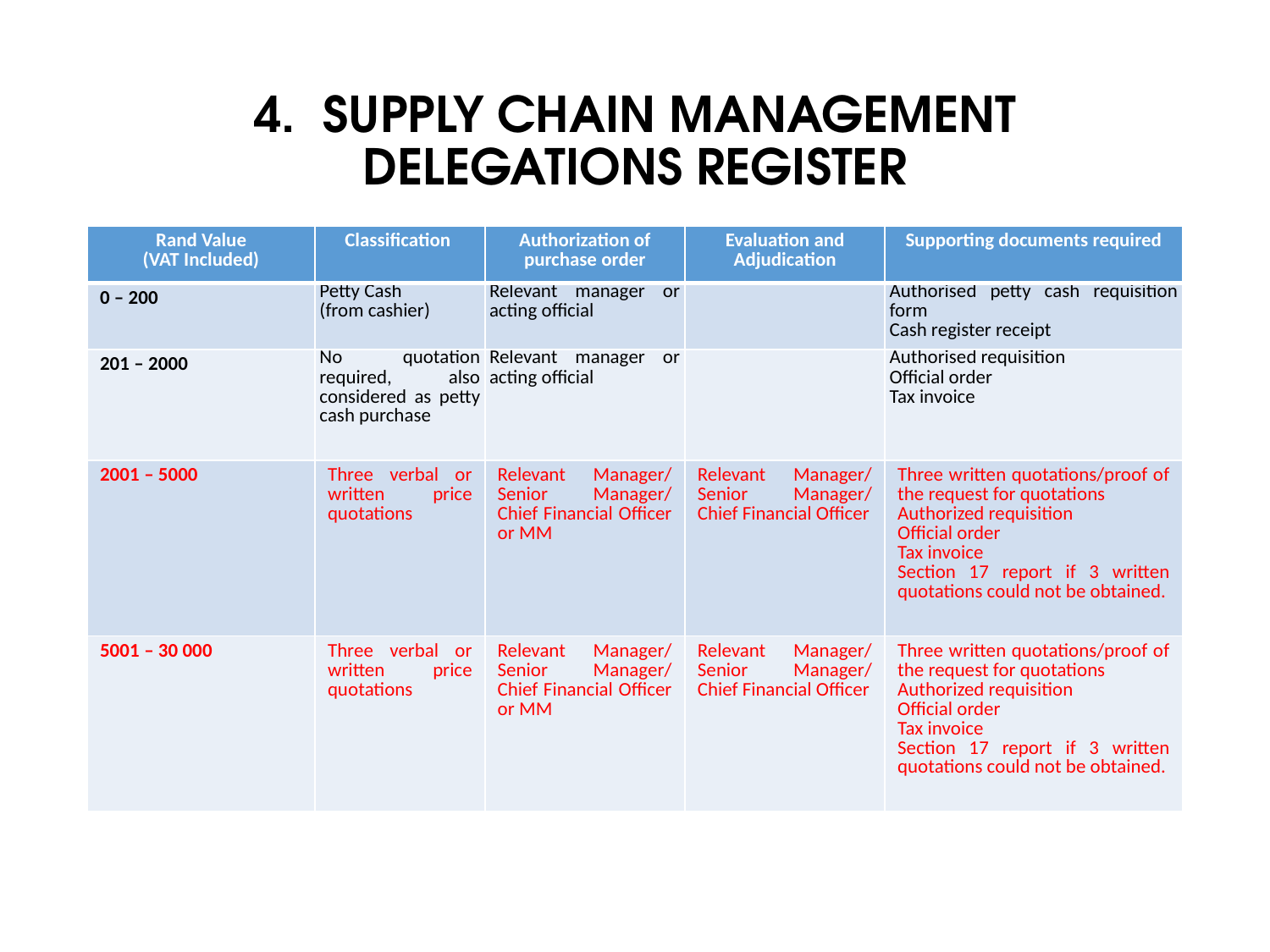

# 4.  SUPPLY CHAIN MANAGEMENT DELEGATIONS REGISTER
| Rand Value (VAT Included) | Classification | Authorization of purchase order | Evaluation and Adjudication | Supporting documents required |
| --- | --- | --- | --- | --- |
| 0 – 200 | Petty Cash (from cashier) | Relevant manager or acting official |  | Authorised petty cash requisition form Cash register receipt |
| 201 – 2000 | No quotation required, also considered as petty cash purchase | Relevant manager or acting official |  | Authorised requisition Official order Tax invoice |
| 2001 – 5000 | Three verbal or written price quotations | Relevant Manager/ Senior Manager/ Chief Financial Officer or MM | Relevant Manager/ Senior Manager/ Chief Financial Officer | Three written quotations/proof of the request for quotations Authorized requisition Official order Tax invoice  Section 17 report if 3 written quotations could not be obtained. |
| 5001 – 30 000 | Three verbal or written price quotations | Relevant Manager/ Senior Manager/ Chief Financial Officer or MM | Relevant Manager/ Senior Manager/ Chief Financial Officer | Three written quotations/proof of the request for quotations Authorized requisition Official order Tax invoice  Section 17 report if 3 written quotations could not be obtained. |